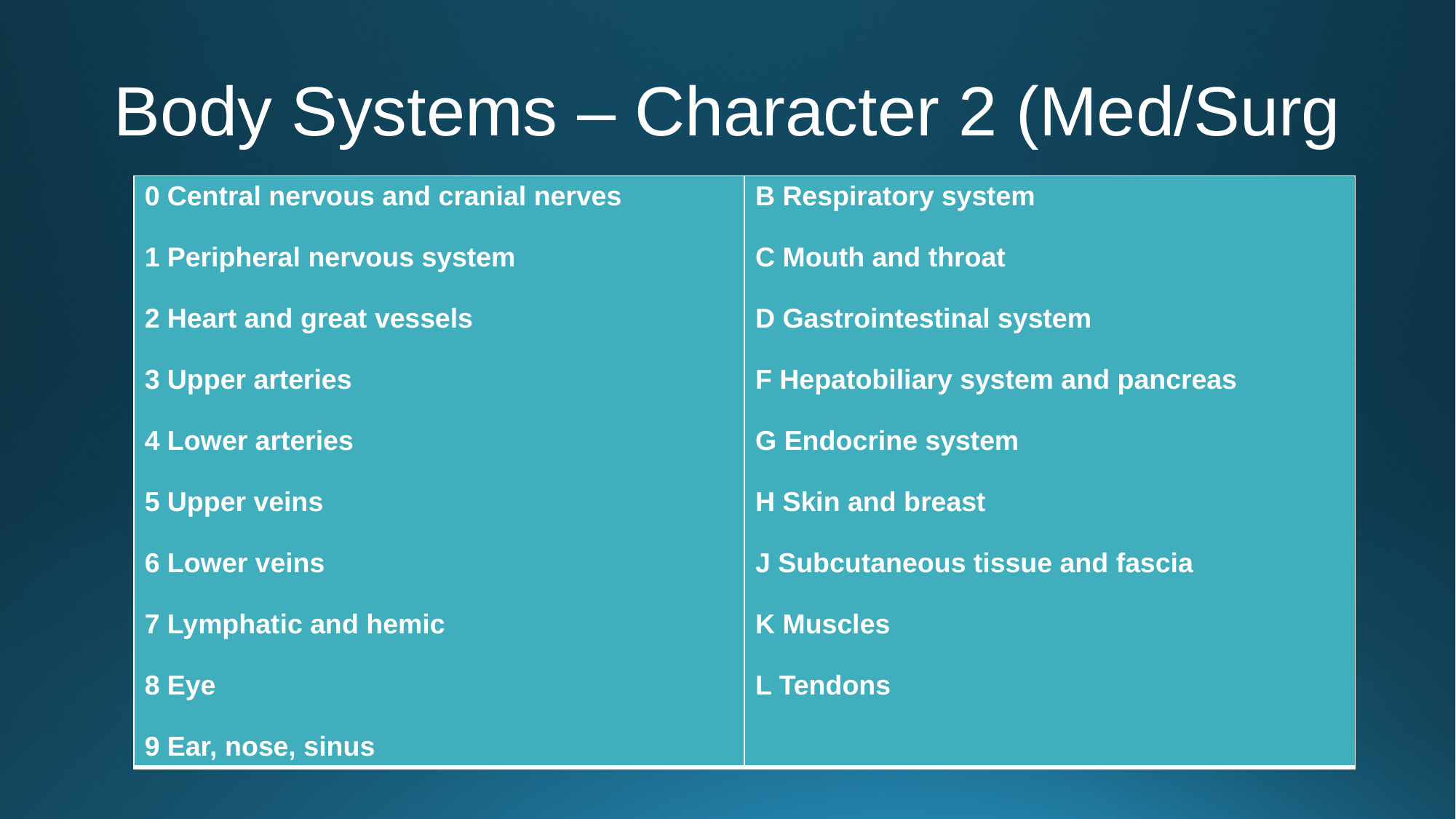

# Body Systems – Character 2 (Med/Surg
| 0 Central nervous and cranial nerves 1 Peripheral nervous system 2 Heart and great vessels 3 Upper arteries 4 Lower arteries 5 Upper veins 6 Lower veins 7 Lymphatic and hemic 8 Eye 9 Ear, nose, sinus | B Respiratory system C Mouth and throat D Gastrointestinal system F Hepatobiliary system and pancreas G Endocrine system H Skin and breast J Subcutaneous tissue and fascia K Muscles L Tendons |
| --- | --- |